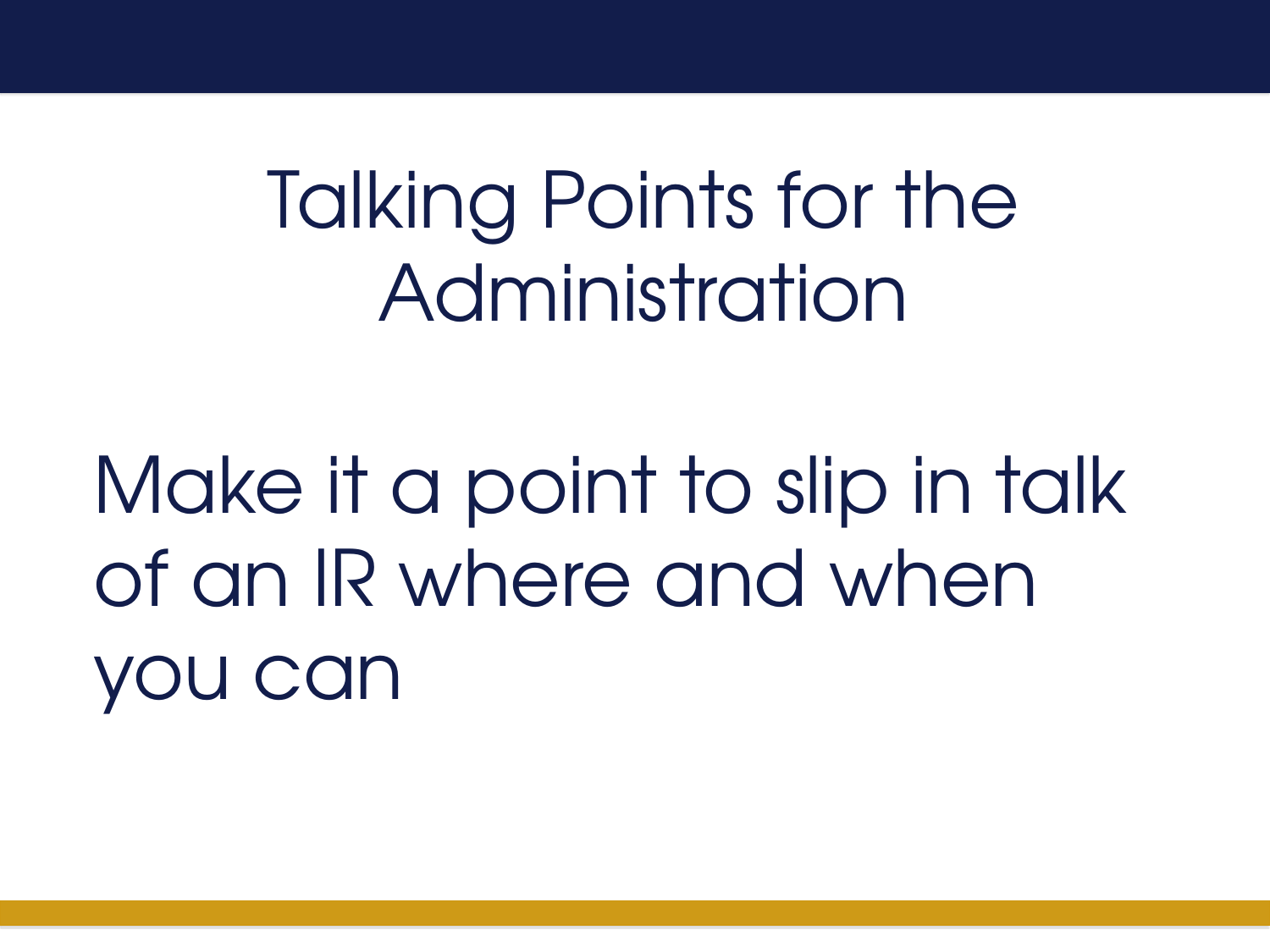

# Talking Points for the Administration
Make it a point to slip in talk of an IR where and when you can